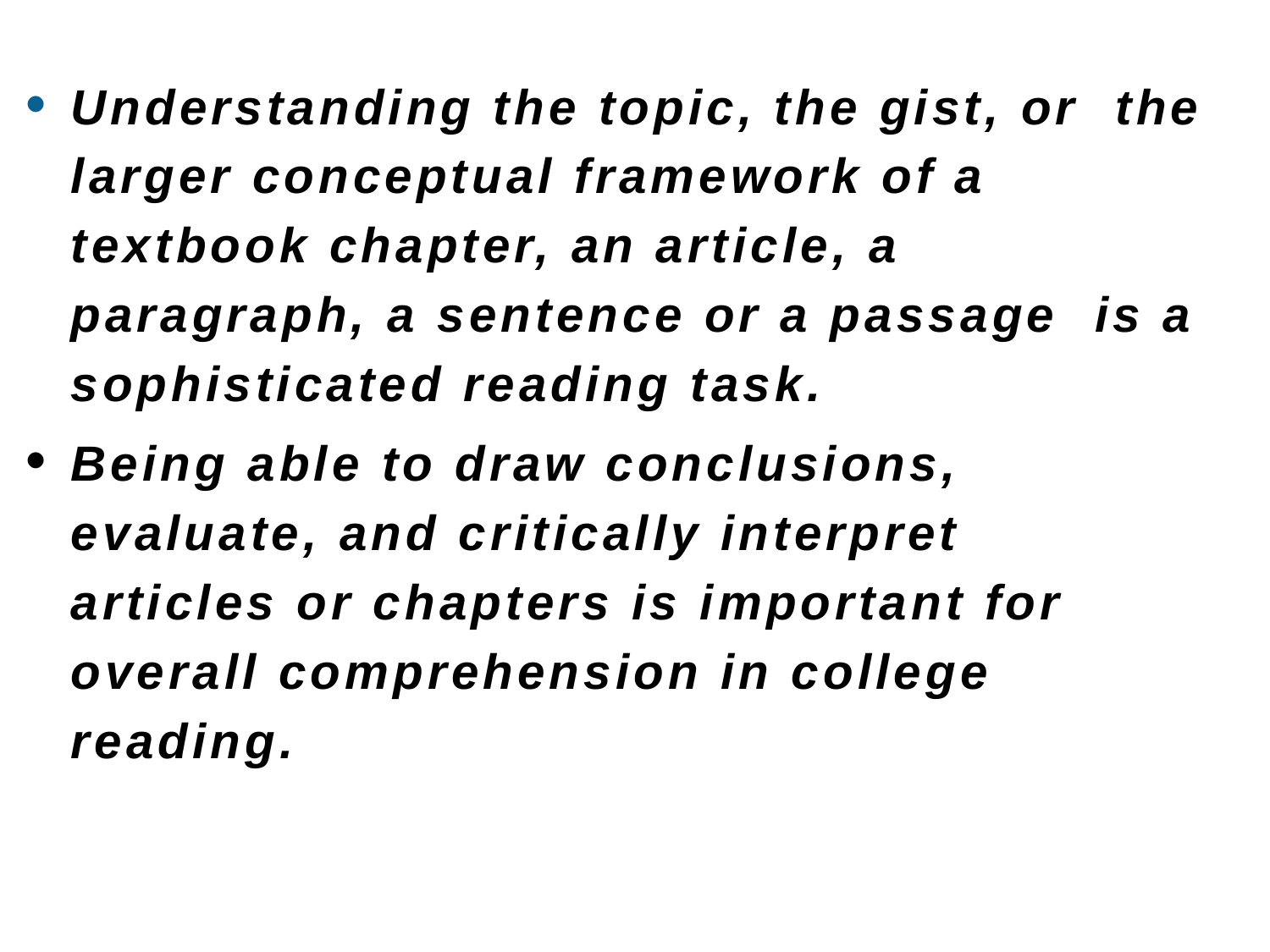

Understanding the topic, the gist, or  the larger conceptual framework of a  textbook chapter, an article, a  paragraph, a sentence or a passage  is a sophisticated reading task.
Being able to draw conclusions,  evaluate, and critically interpret  articles or chapters is important for  overall comprehension in college  reading.